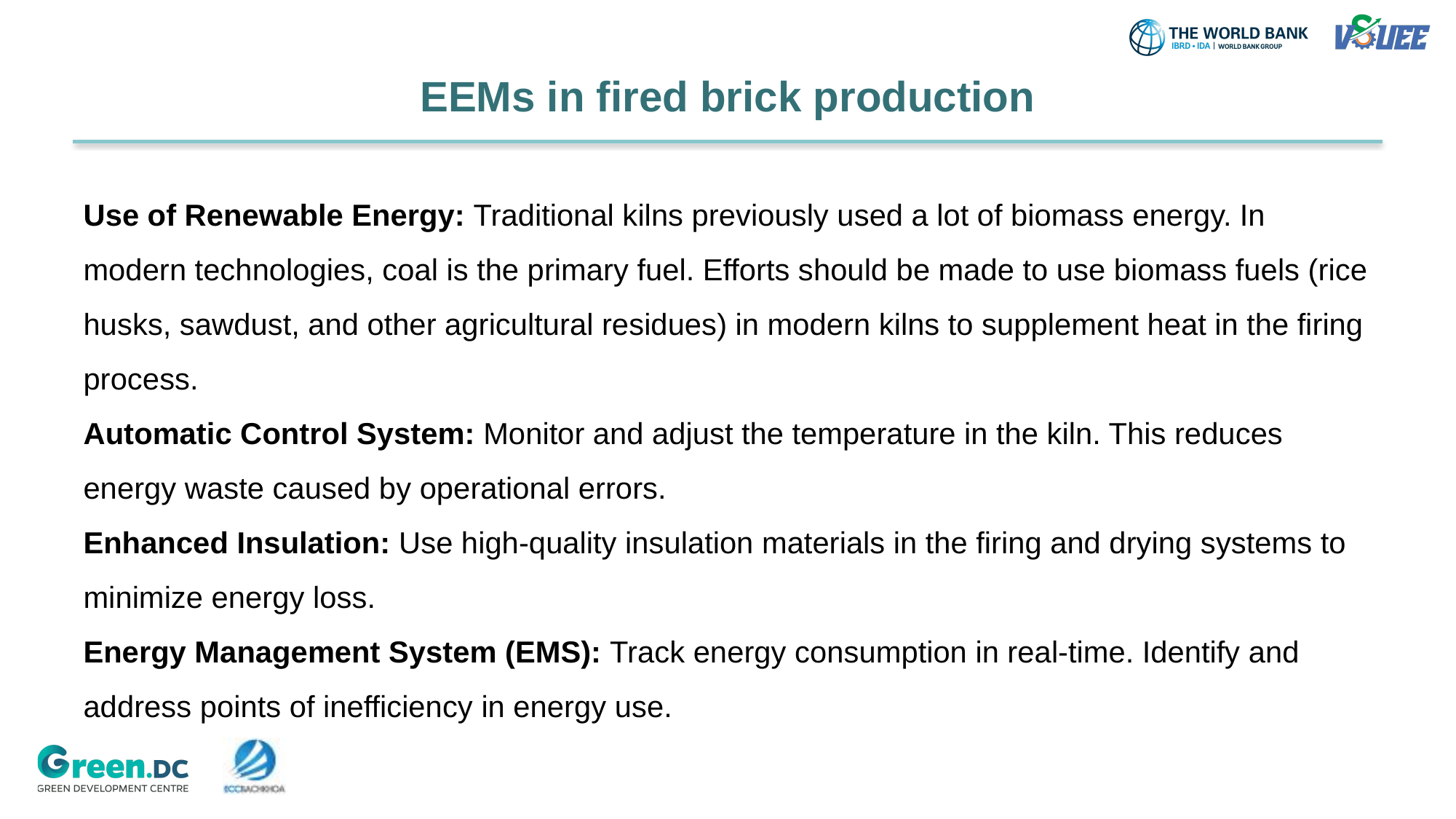

# EEMs in fired brick production
Use of Renewable Energy: Traditional kilns previously used a lot of biomass energy. In modern technologies, coal is the primary fuel. Efforts should be made to use biomass fuels (rice husks, sawdust, and other agricultural residues) in modern kilns to supplement heat in the firing process.
Automatic Control System: Monitor and adjust the temperature in the kiln. This reduces energy waste caused by operational errors.
Enhanced Insulation: Use high-quality insulation materials in the firing and drying systems to minimize energy loss.
Energy Management System (EMS): Track energy consumption in real-time. Identify and address points of inefficiency in energy use.